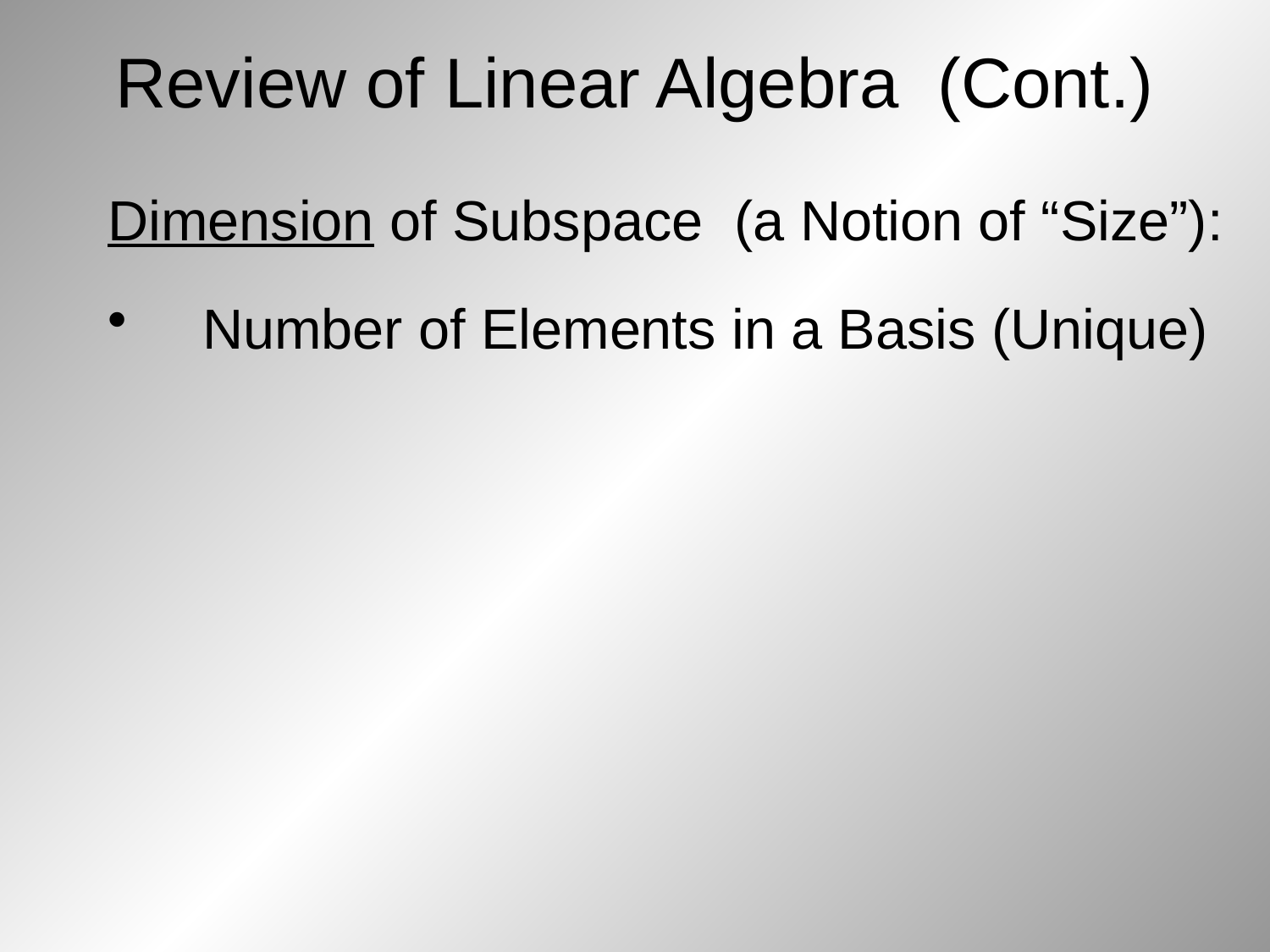

# Review of Linear Algebra  (Cont.)
Dimension of Subspace  (a Notion of “Size”):
  Number of Elements in a Basis (Unique)